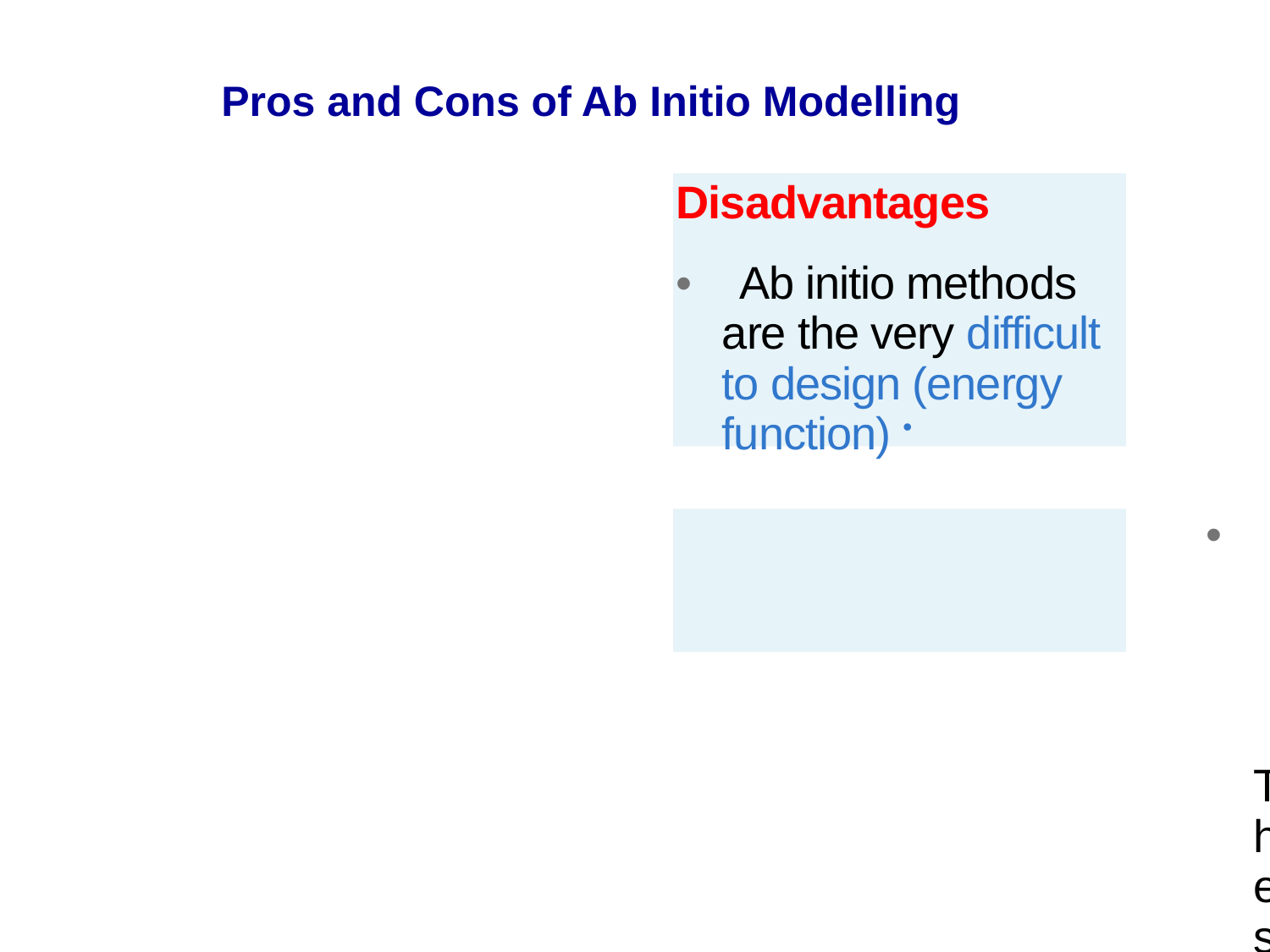

Pros and Cons of Ab Initio Modelling
Disadvantages
•    Ab initio methods are the very difficult to design (energy function) •
•    These methods are slow due to the huge possibilities